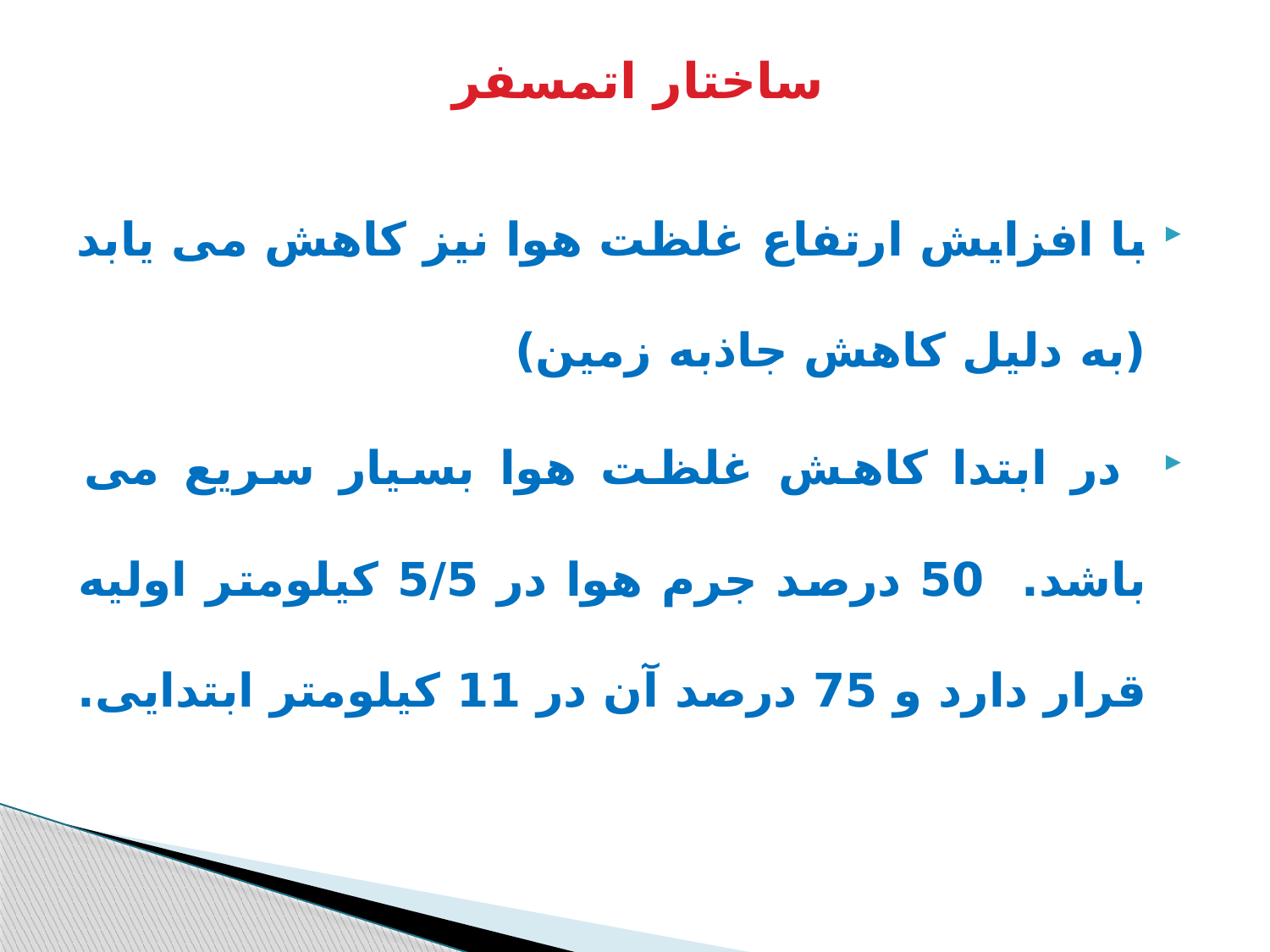

# ساختار اتمسفر
با افزایش ارتفاع غلظت هوا نیز کاهش می یابد (به دلیل کاهش جاذبه زمین)
 در ابتدا کاهش غلظت هوا بسیار سریع می باشد.  50 درصد جرم هوا در 5/5 کیلومتر اولیه قرار دارد و 75 درصد آن در 11 کیلومتر ابتدایی.